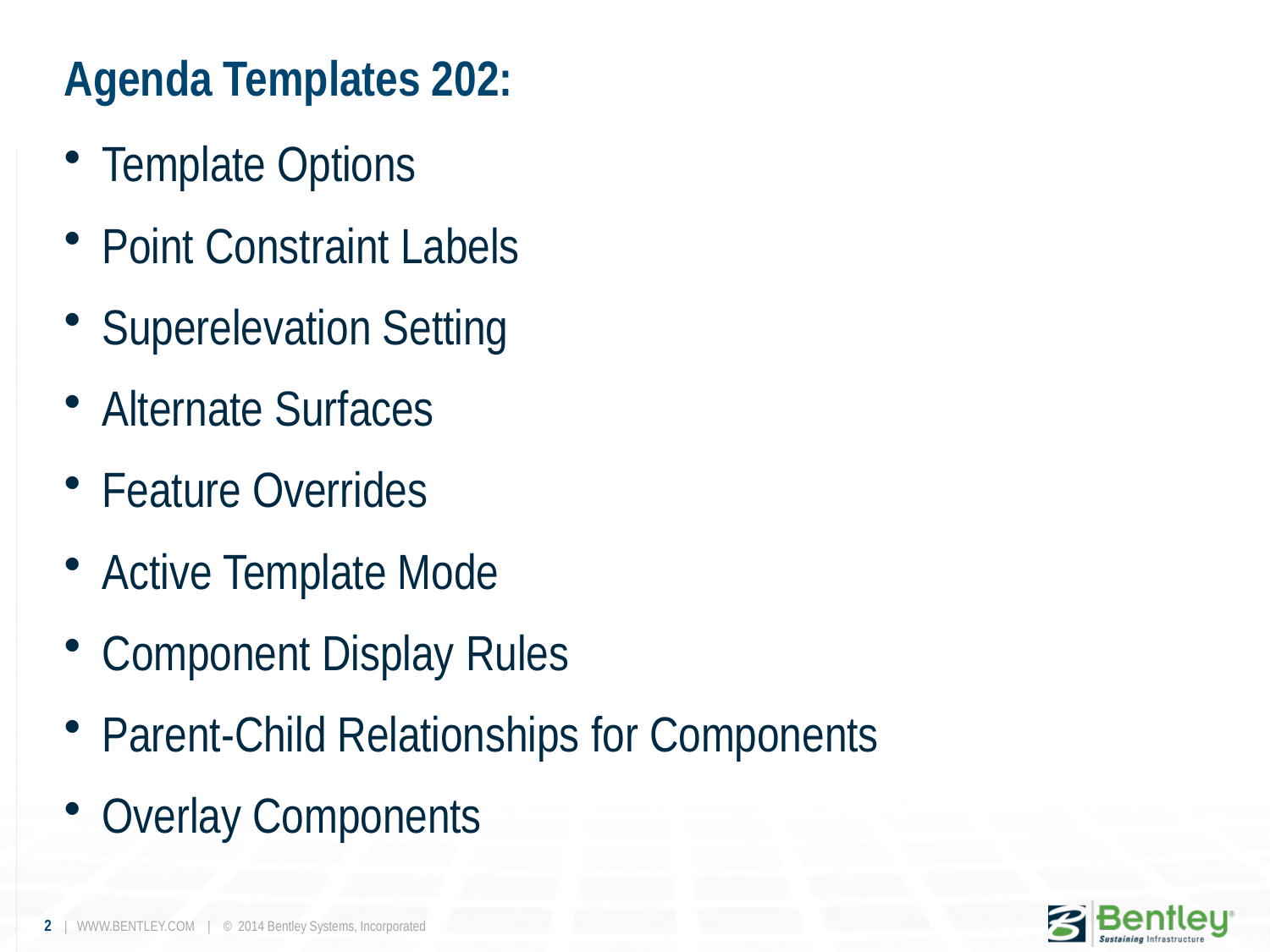

# Agenda Templates 202:
Template Options
Point Constraint Labels
Superelevation Setting
Alternate Surfaces
Feature Overrides
Active Template Mode
Component Display Rules
Parent-Child Relationships for Components
Overlay Components